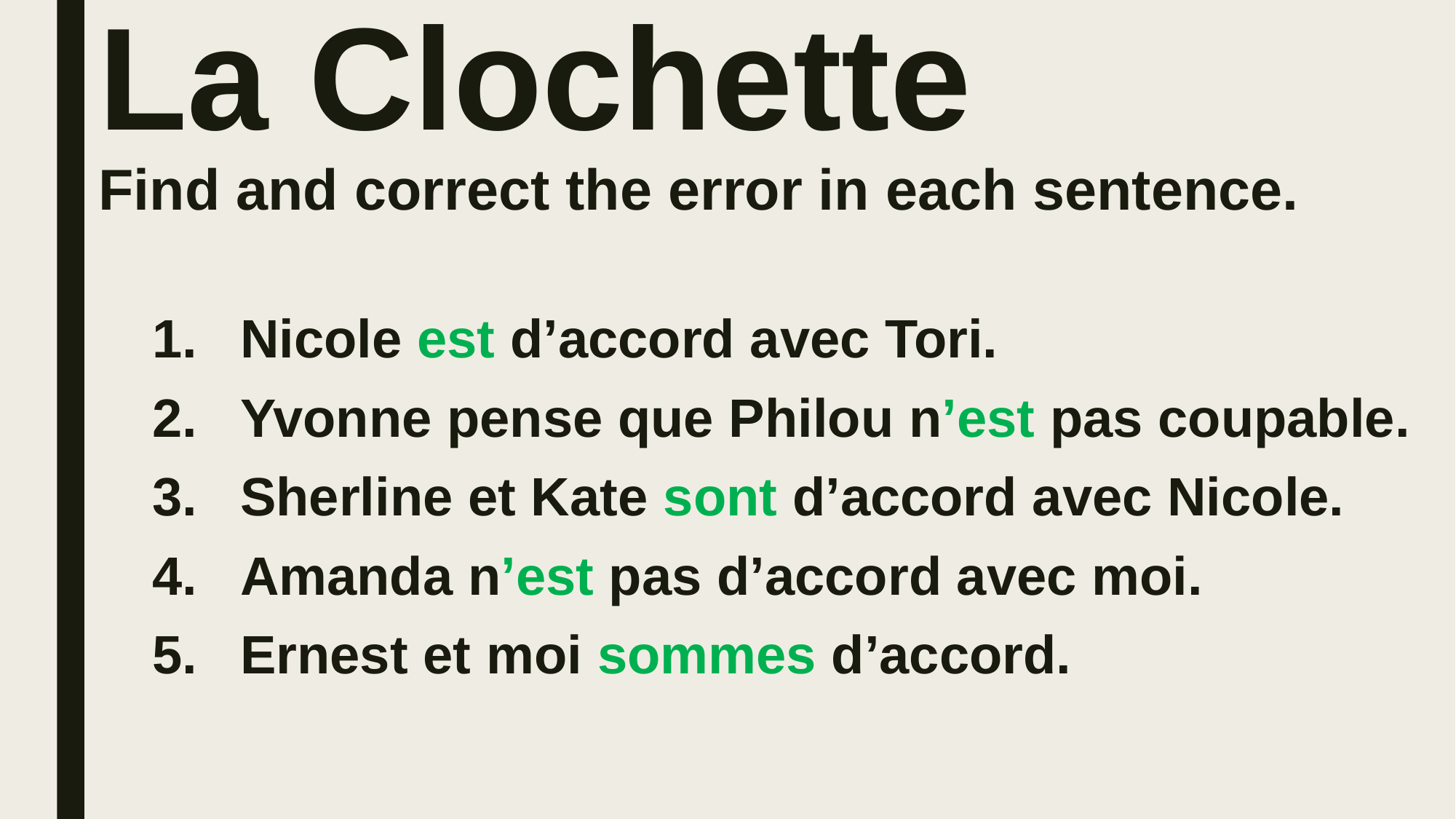

# La Clochette Find and correct the error in each sentence.
Nicole est d’accord avec Tori.
Yvonne pense que Philou n’est pas coupable.
Sherline et Kate sont d’accord avec Nicole.
Amanda n’est pas d’accord avec moi.
Ernest et moi sommes d’accord.